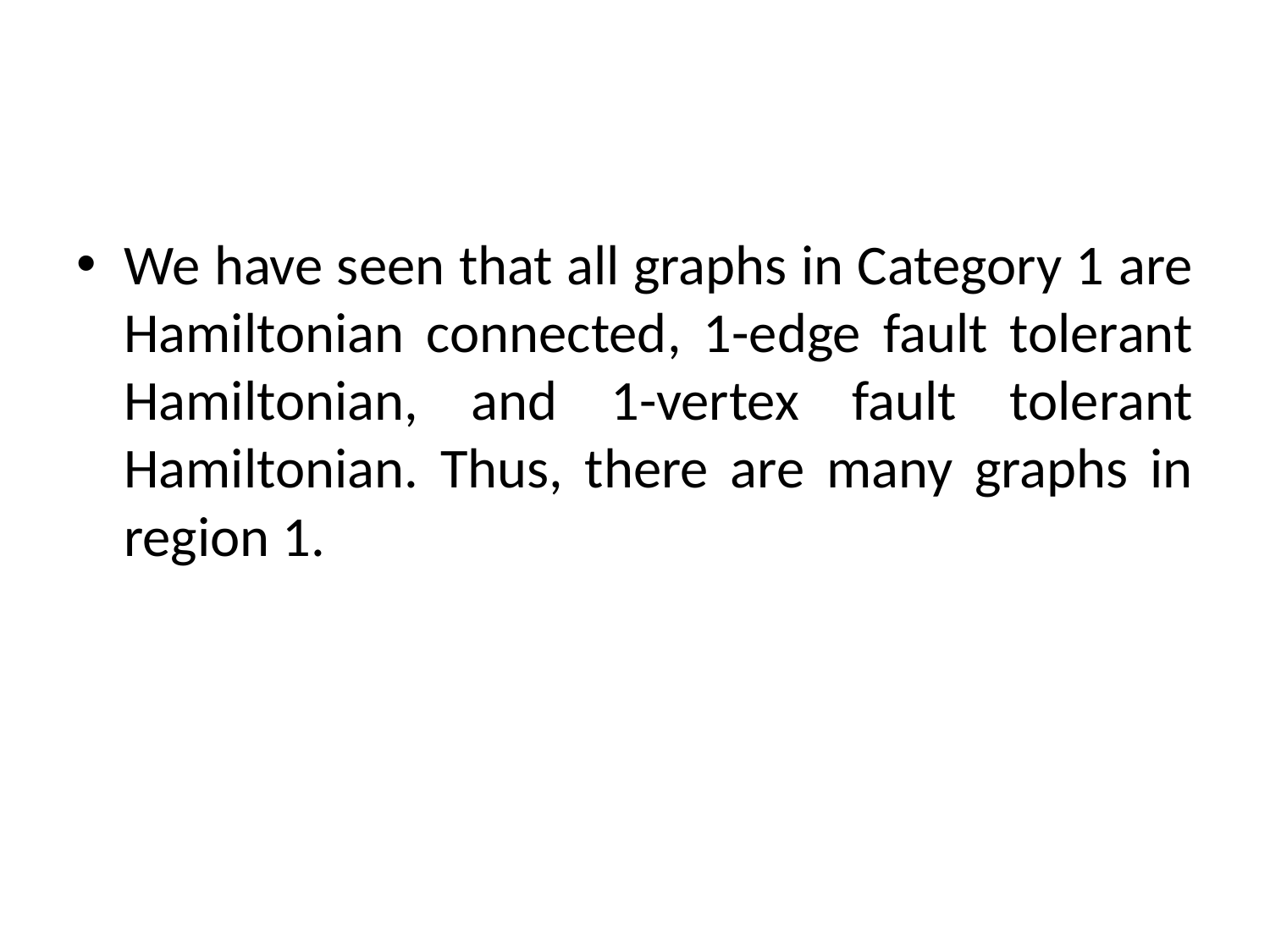

#
We have seen that all graphs in Category 1 are Hamiltonian connected, 1-edge fault tolerant Hamiltonian, and 1-vertex fault tolerant Hamiltonian. Thus, there are many graphs in region 1.